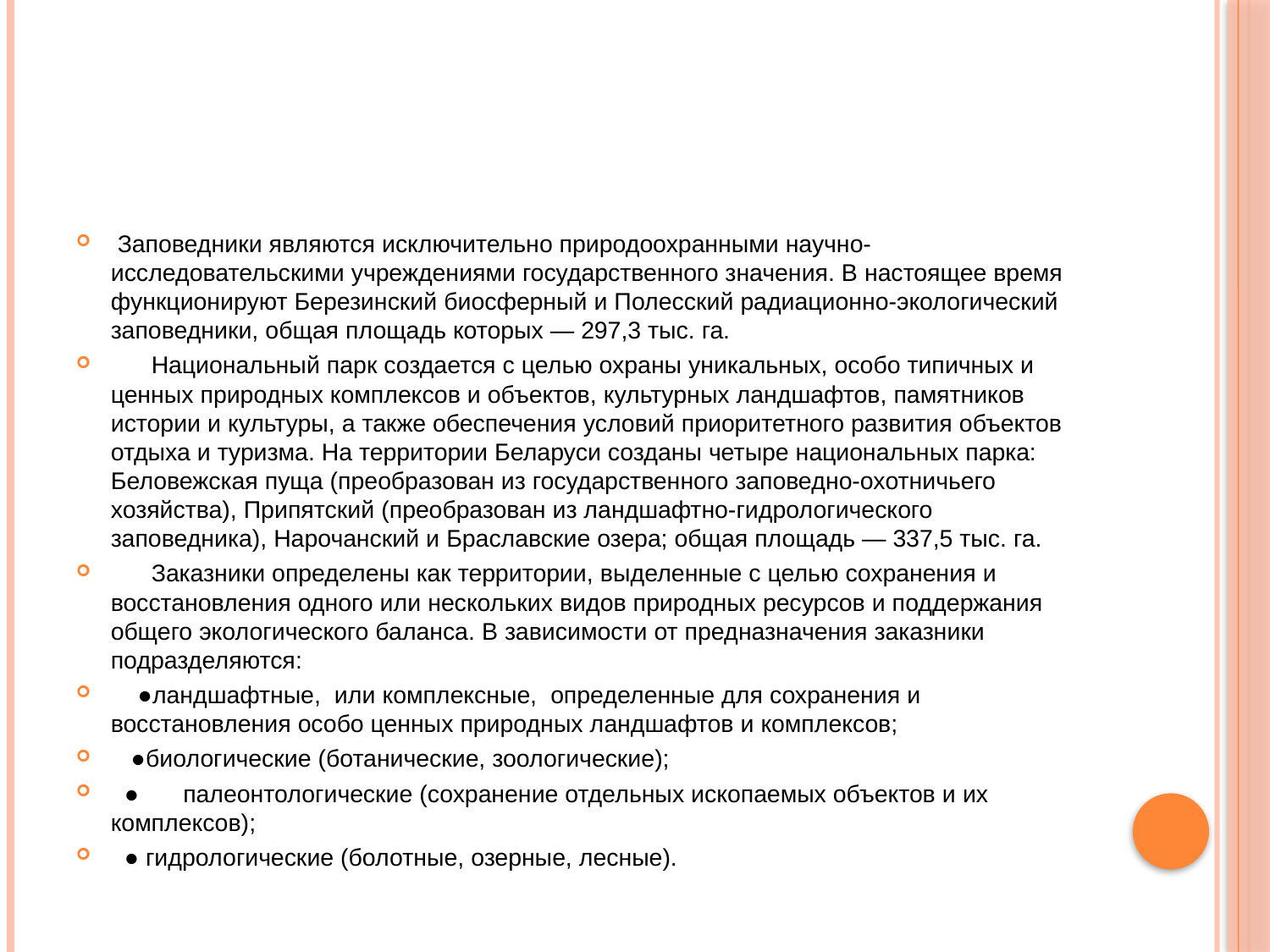

#
 Заповедники являются исключительно природоохранными научно-исследовательскими учреждениями государственного значения. В настоящее время функционируют Березинский биосферный и Полесский радиационно-экологический заповедники, общая площадь которых — 297,3 тыс. га.
      Национальный парк создается с целью охраны уникальных, особо типичных и ценных природных комплексов и объектов, культурных ландшафтов, памятников истории и культуры, а также обеспечения условий приоритетного развития объектов отдыха и туризма. На территории Беларуси созданы четыре национальных парка: Беловежская пуща (преобразован из государственного заповедно-охотничьего хозяйства), Припятский (преобразован из ландшафтно-гидрологического заповедника), Нарочанский и Браславские озера; общая площадь — 337,5 тыс. га.
      Заказники определены как территории, выделенные с целью сохранения и восстановления одного или нескольких видов природных ресурсов и поддержания общего экологического баланса. В зависимости от предназначения заказники подразделяются:
    ●ландшафтные,  или комплексные,  определенные для сохранения и восстановления особо ценных природных ландшафтов и комплексов;
   ●биологические (ботанические, зоологические);
  ●	палеонтологические (сохранение отдельных ископаемых объектов и их комплексов);
  ● гидрологические (болотные, озерные, лесные).